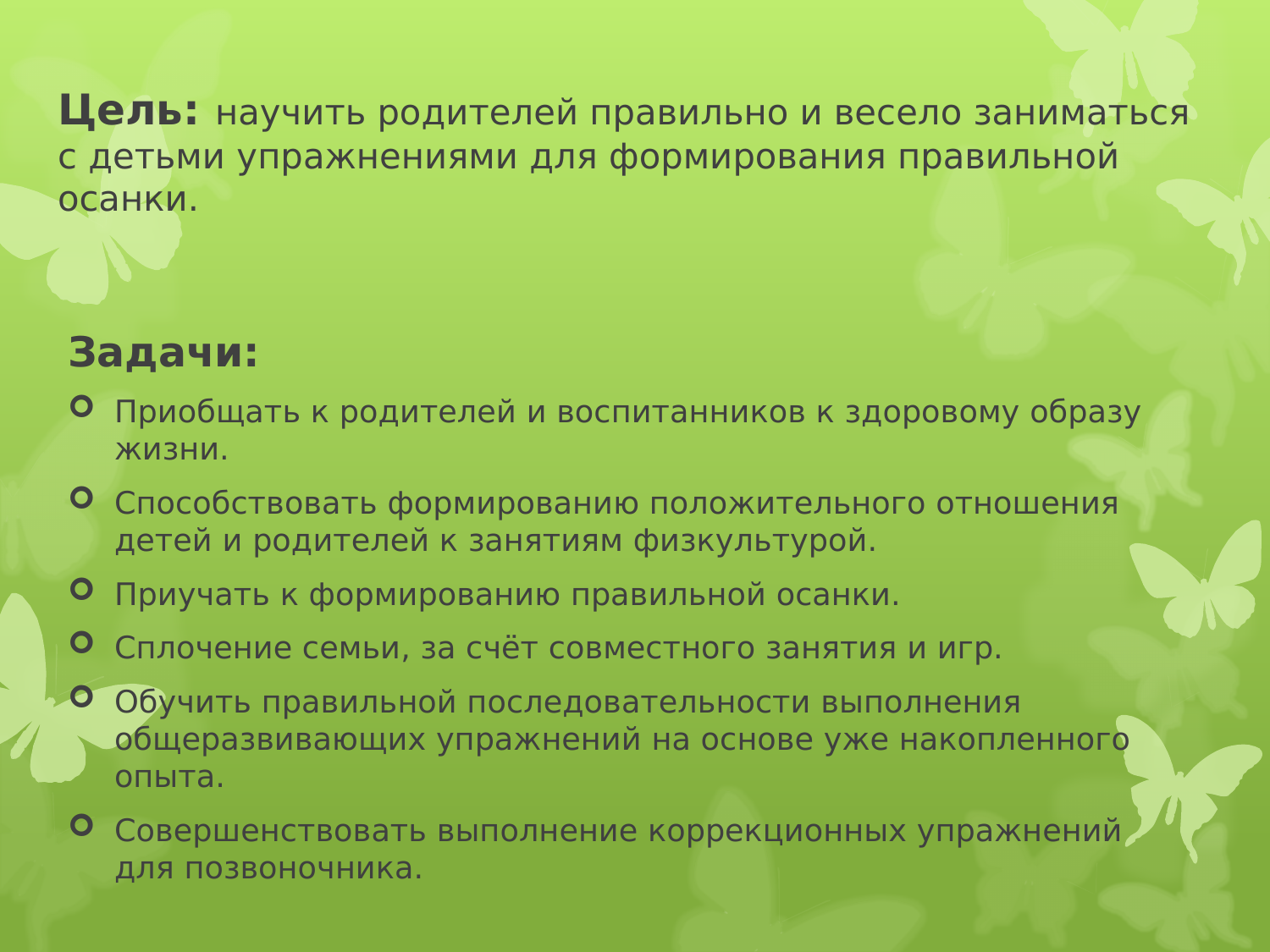

# Цель: научить родителей правильно и весело заниматься с детьми упражнениями для формирования правильной осанки.

Задачи:
Приобщать к родителей и воспитанников к здоровому образу жизни.
Способствовать формированию положительного отношения детей и родителей к занятиям физкультурой.
Приучать к формированию правильной осанки.
Сплочение семьи, за счёт совместного занятия и игр.
Обучить правильной последовательности выполнения общеразвивающих упражнений на основе уже накопленного опыта.
Совершенствовать выполнение коррекционных упражнений для позвоночника.